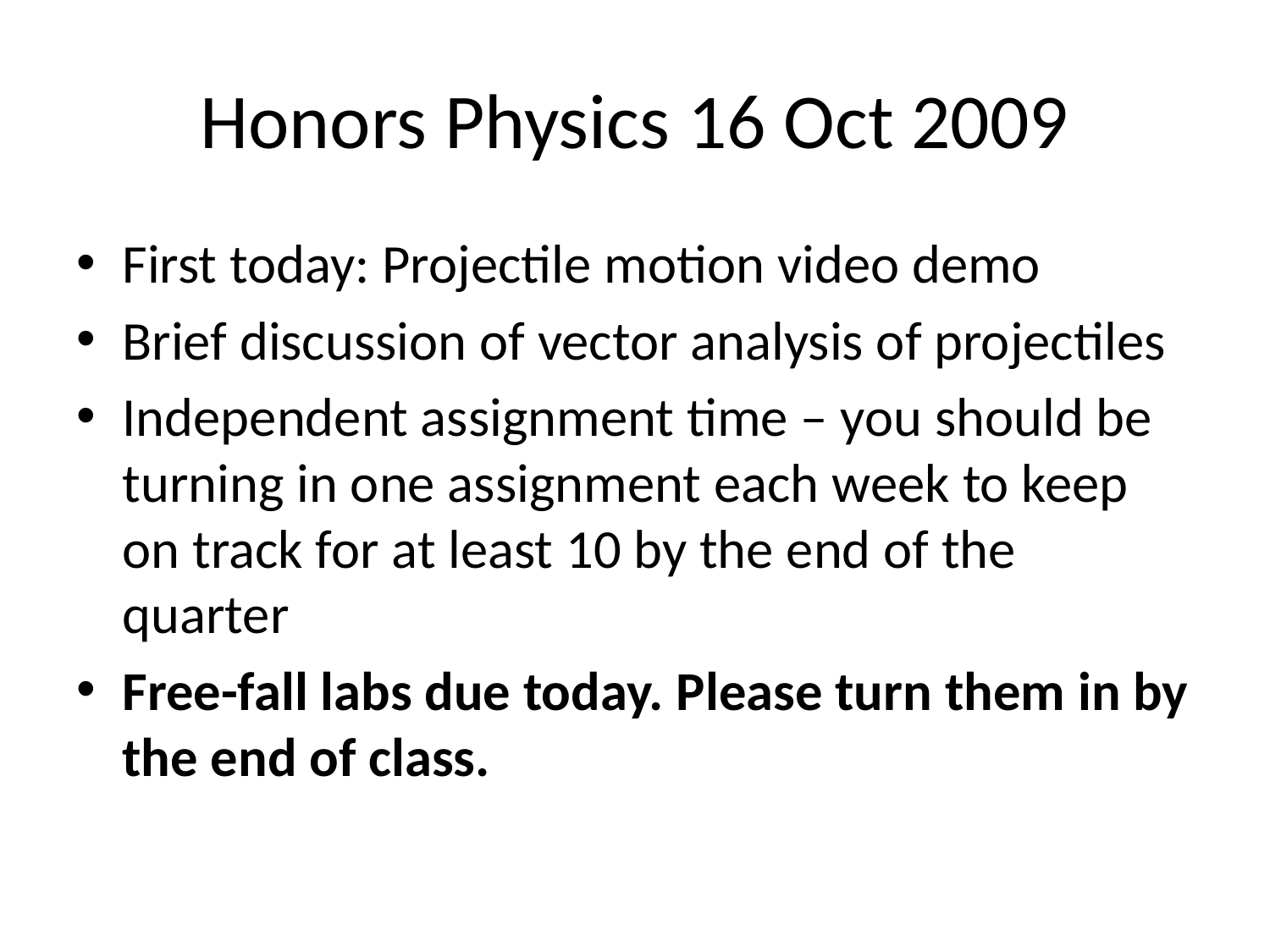

# Honors Physics 16 Oct 2009
First today: Projectile motion video demo
Brief discussion of vector analysis of projectiles
Independent assignment time – you should be turning in one assignment each week to keep on track for at least 10 by the end of the quarter
Free-fall labs due today. Please turn them in by the end of class.